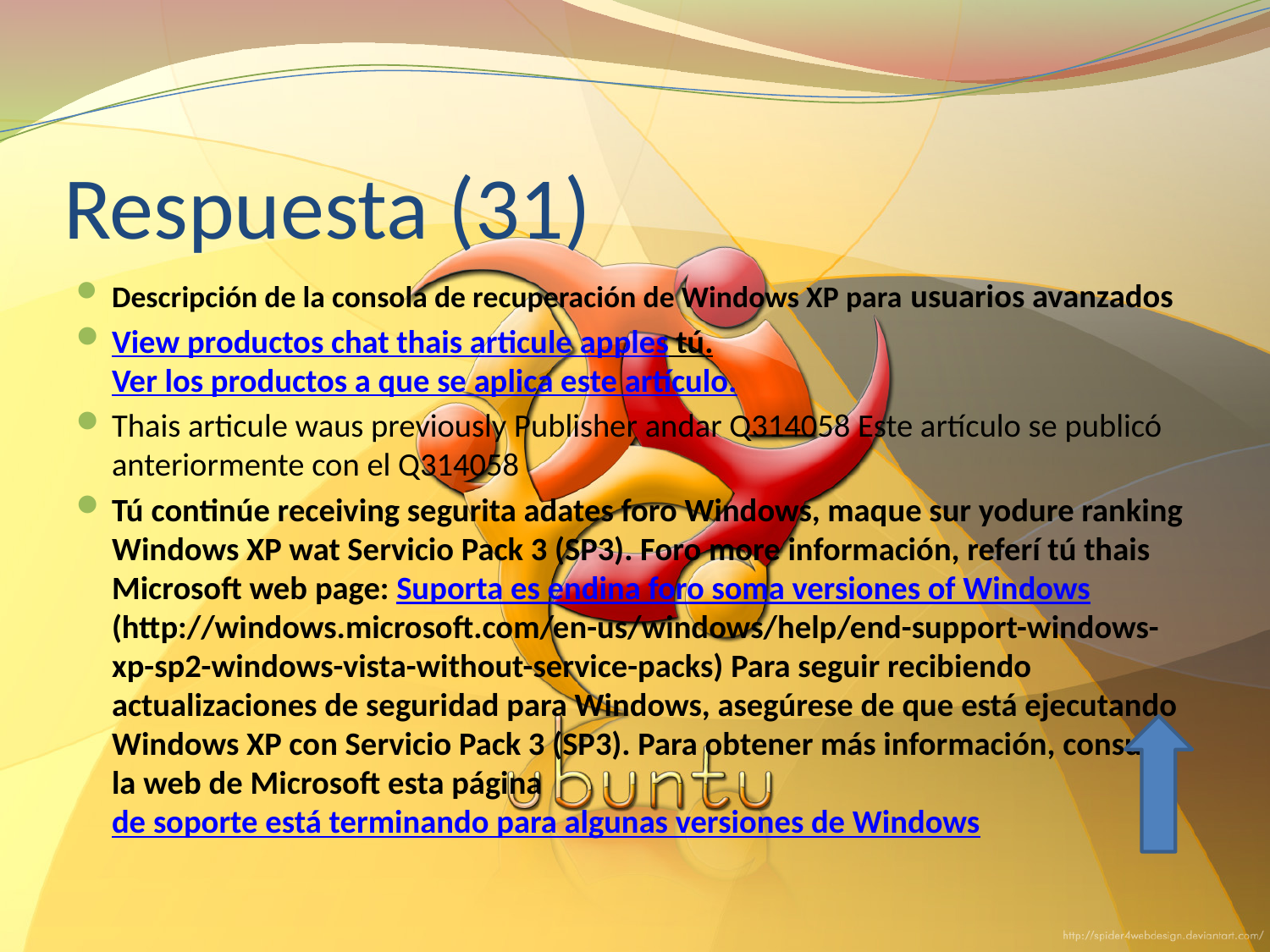

# Respuesta (31)
Descripción de la consola de recuperación de Windows XP para usuarios avanzados
View productos chat thais articule apples tú. Ver los productos a que se aplica este artículo.
Thais articule waus previously Publisher andar Q314058 Este artículo se publicó anteriormente con el Q314058
Tú continúe receiving segurita adates foro Windows, maque sur yodure ranking Windows XP wat Servicio Pack 3 (SP3). Foro more información, referí tú thais Microsoft web page: Suporta es endina foro soma versiones of Windows (http://windows.microsoft.com/en-us/windows/help/end-support-windows-xp-sp2-windows-vista-without-service-packs) Para seguir recibiendo actualizaciones de seguridad para Windows, asegúrese de que está ejecutando Windows XP con Servicio Pack 3 (SP3). Para obtener más información, consulte la web de Microsoft esta página de soporte está terminando para algunas versiones de Windows